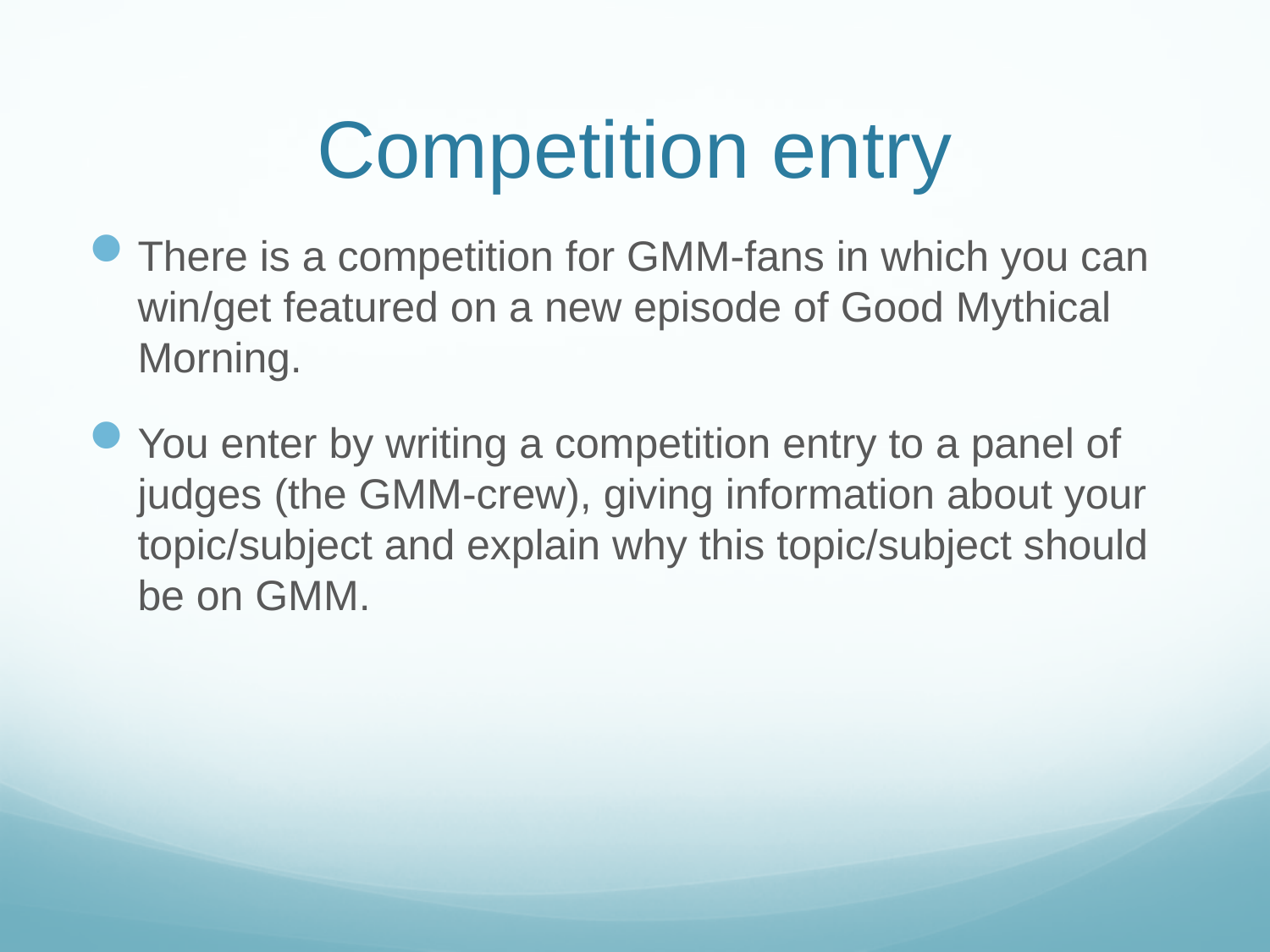

# Competition entry
There is a competition for GMM-fans in which you can win/get featured on a new episode of Good Mythical Morning.
You enter by writing a competition entry to a panel of judges (the GMM-crew), giving information about your topic/subject and explain why this topic/subject should be on GMM.